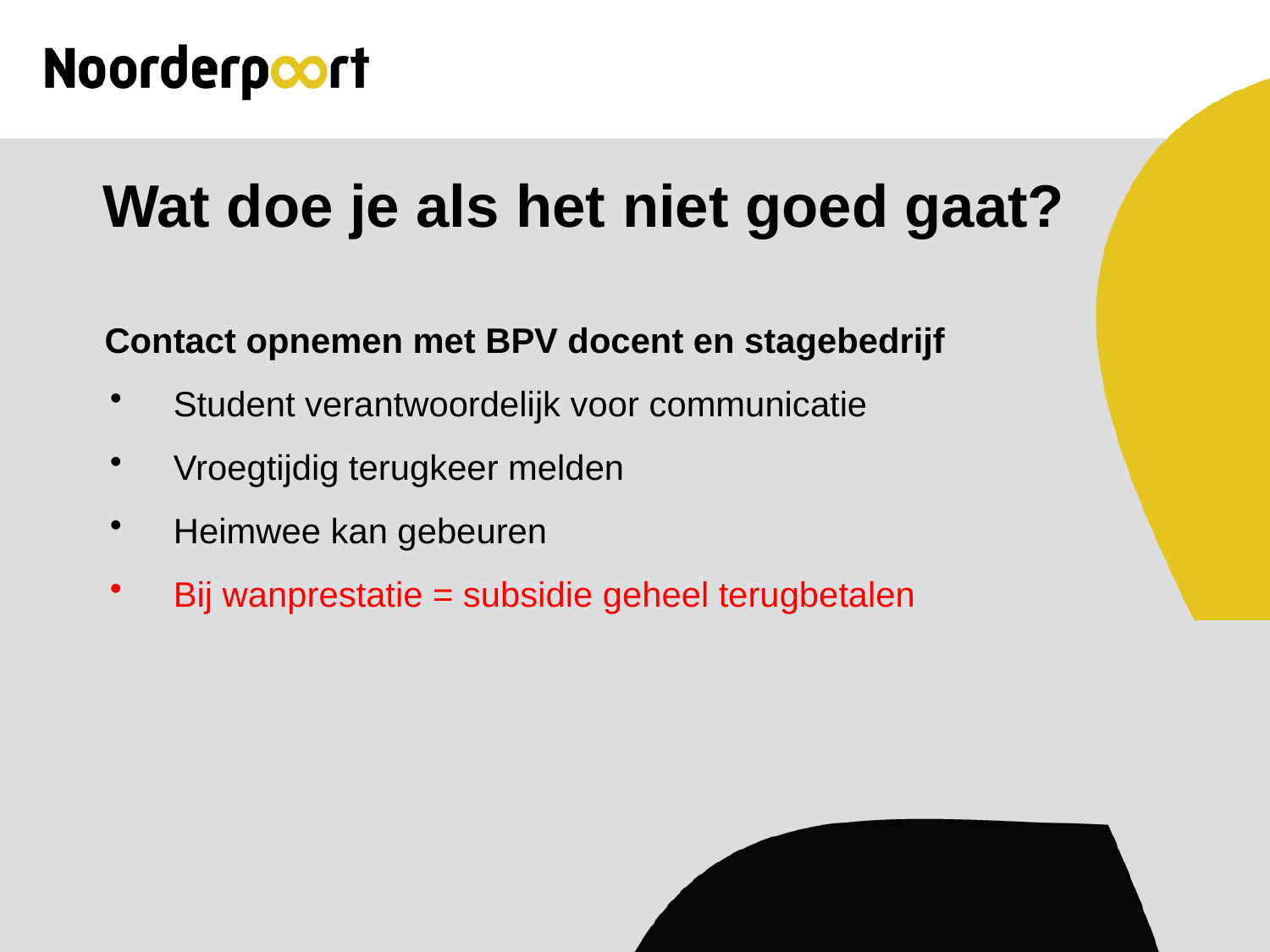

# Wat doe je als het niet goed gaat?
Contact opnemen met BPV docent en stagebedrijf
Student verantwoordelijk voor communicatie
Vroegtijdig terugkeer melden
Heimwee kan gebeuren
Bij wanprestatie = subsidie geheel terugbetalen